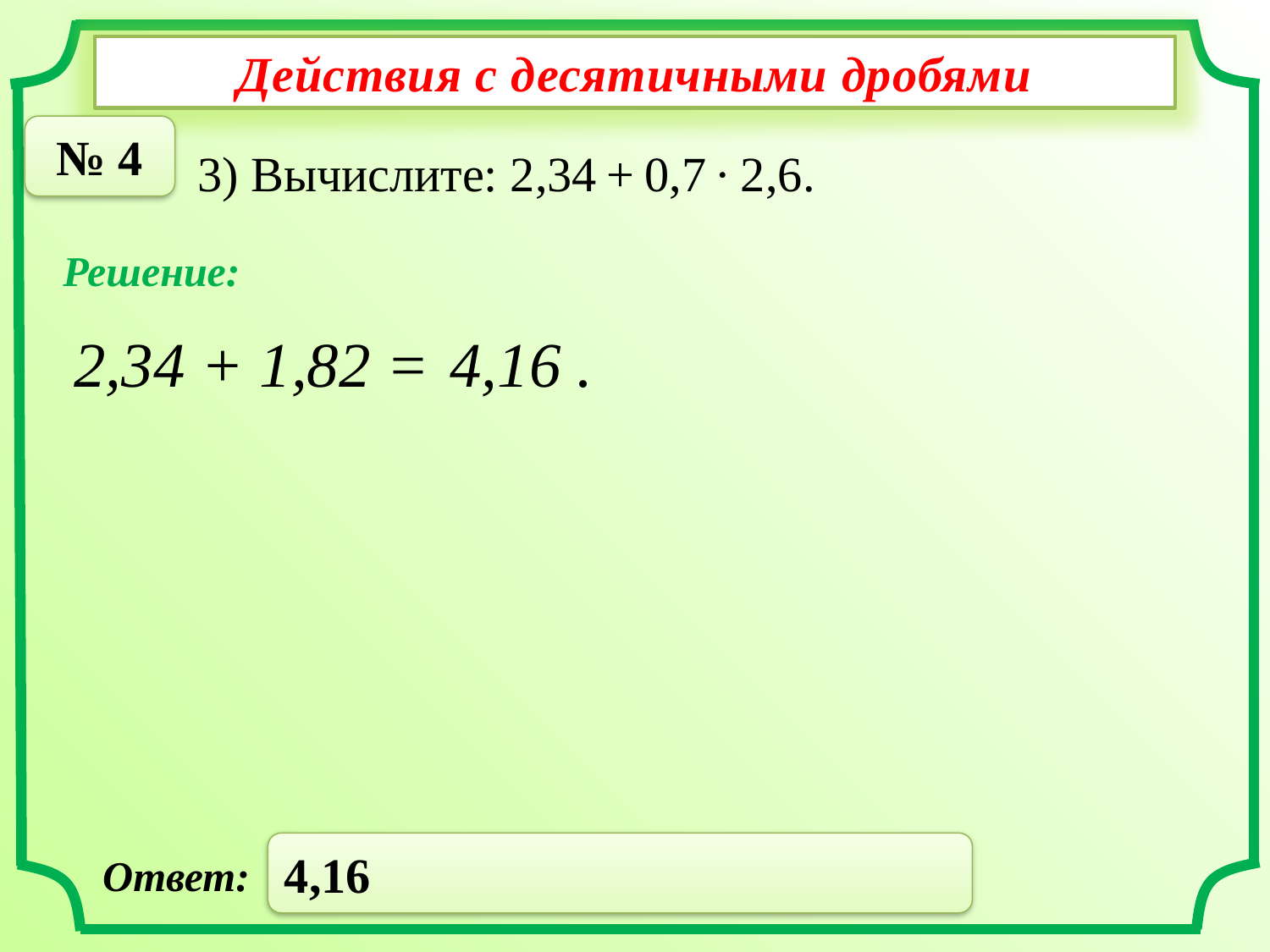

Действия с десятичными дробями
№ 4
3) Вычислите: 2,34 + 0,7 ∙ 2,6.
Решение:
2,34 + 1,82 =
4,16 .
4,16
Ответ: